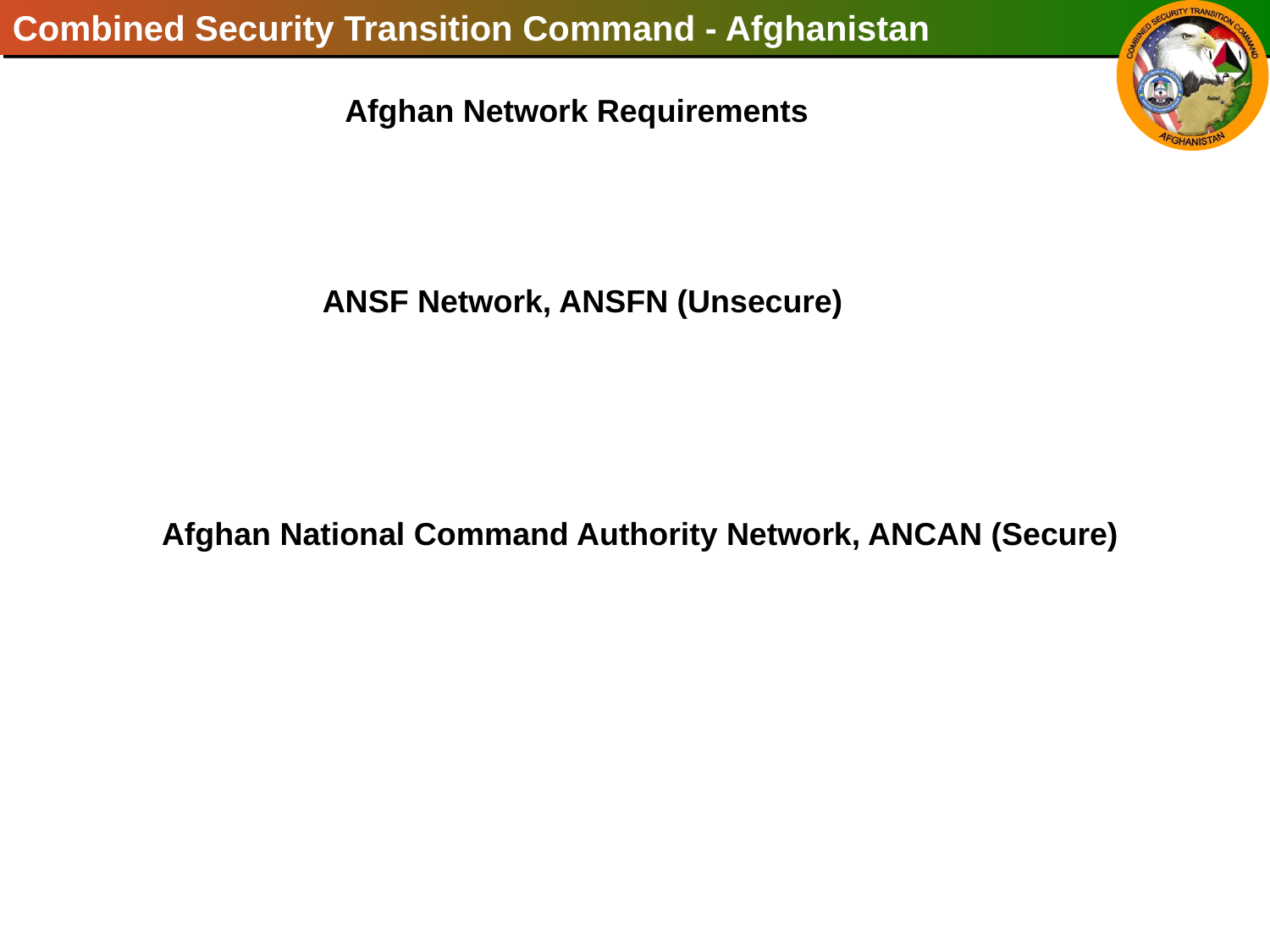

Afghan Network Requirements
ANSF Network, ANSFN (Unsecure)
Afghan National Command Authority Network, ANCAN (Secure)